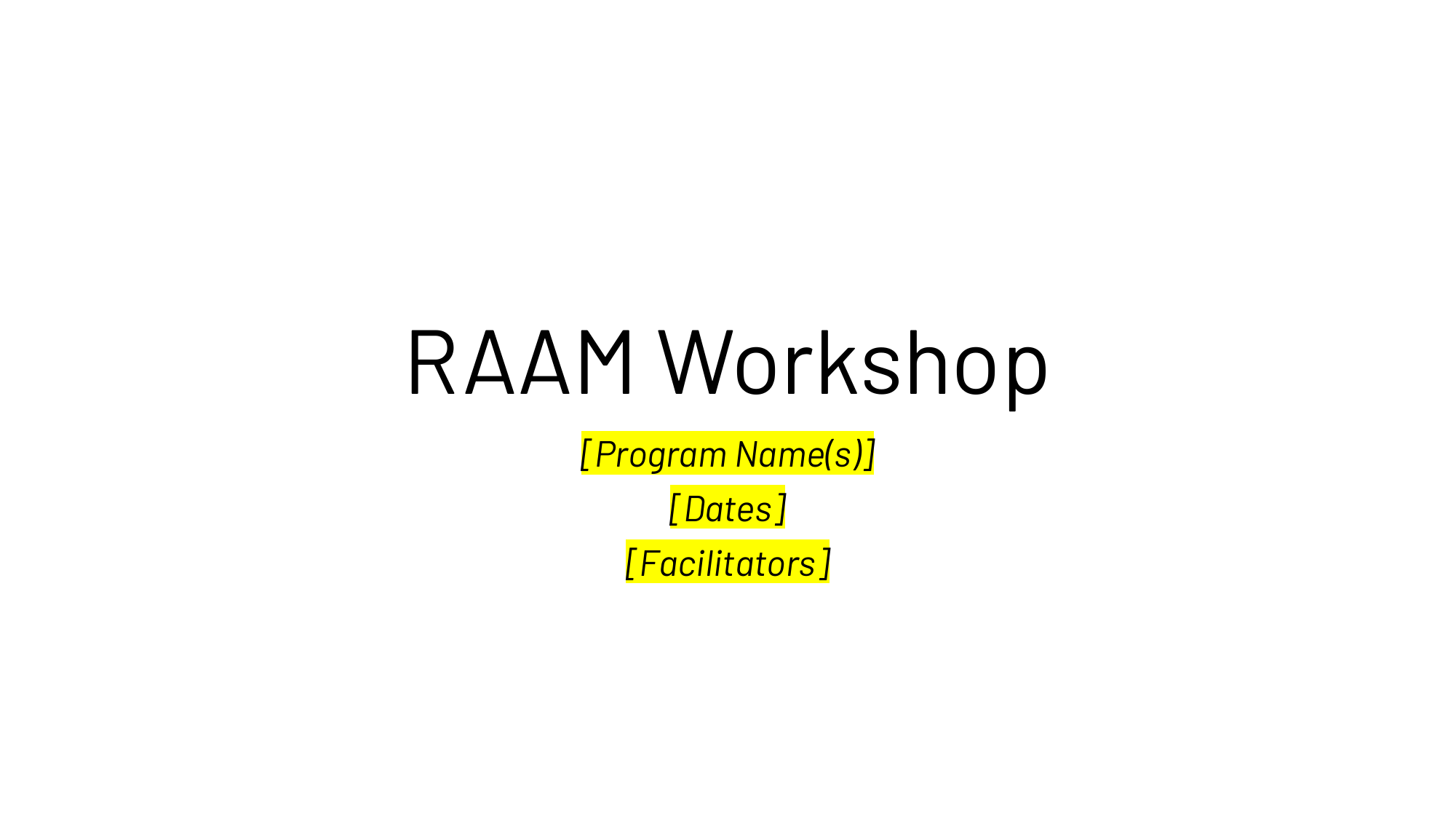

# RAAM Workshop
[Program Name(s)]
[Dates]
[Facilitators]